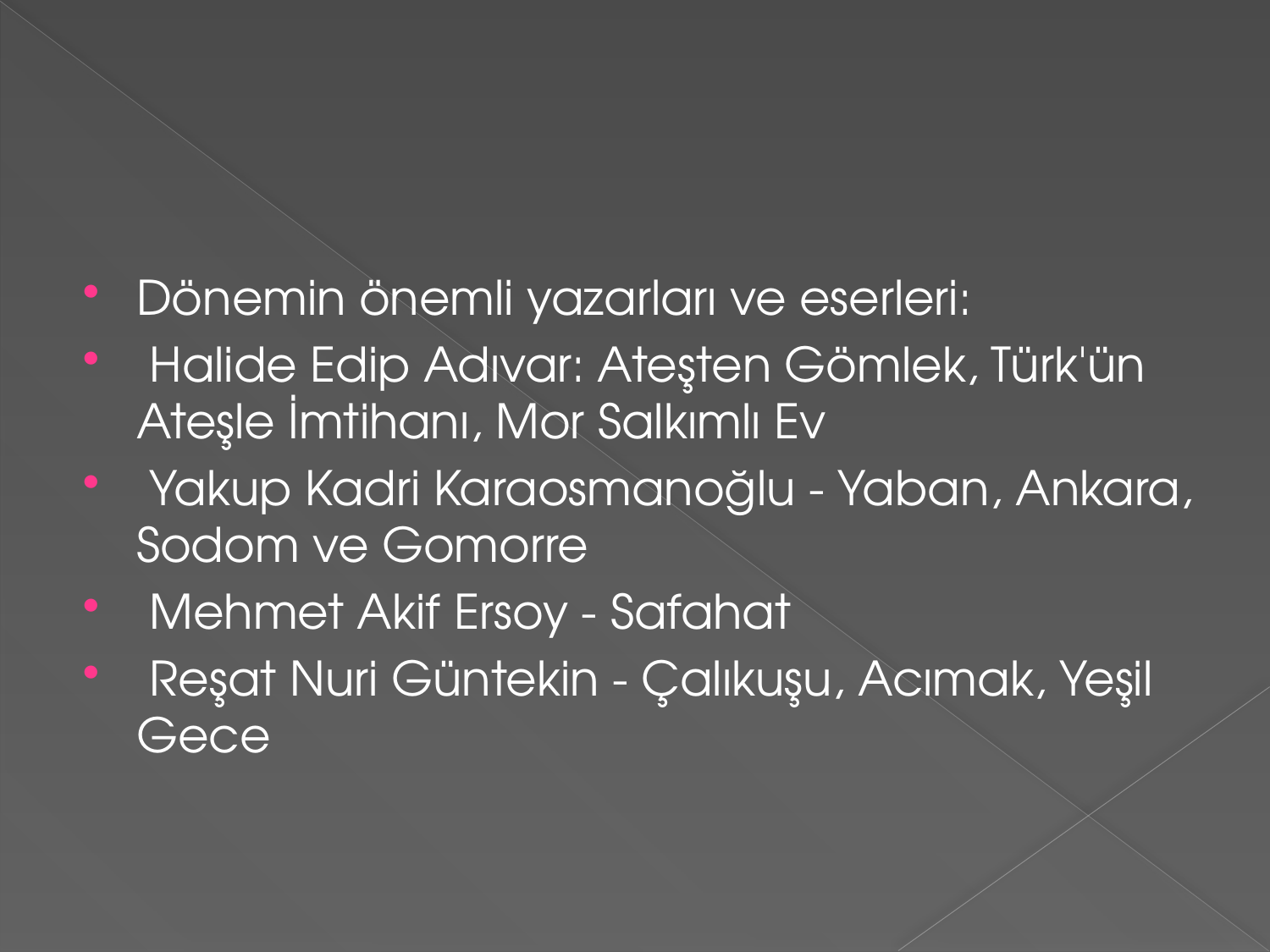

#
Dönemin önemli yazarları ve eserleri:
 Halide Edip Adıvar: Ateşten Gömlek, Türk'ün Ateşle İmtihanı, Mor Salkımlı Ev
 Yakup Kadri Karaosmanoğlu - Yaban, Ankara, Sodom ve Gomorre
 Mehmet Akif Ersoy - Safahat
 Reşat Nuri Güntekin - Çalıkuşu, Acımak, Yeşil Gece